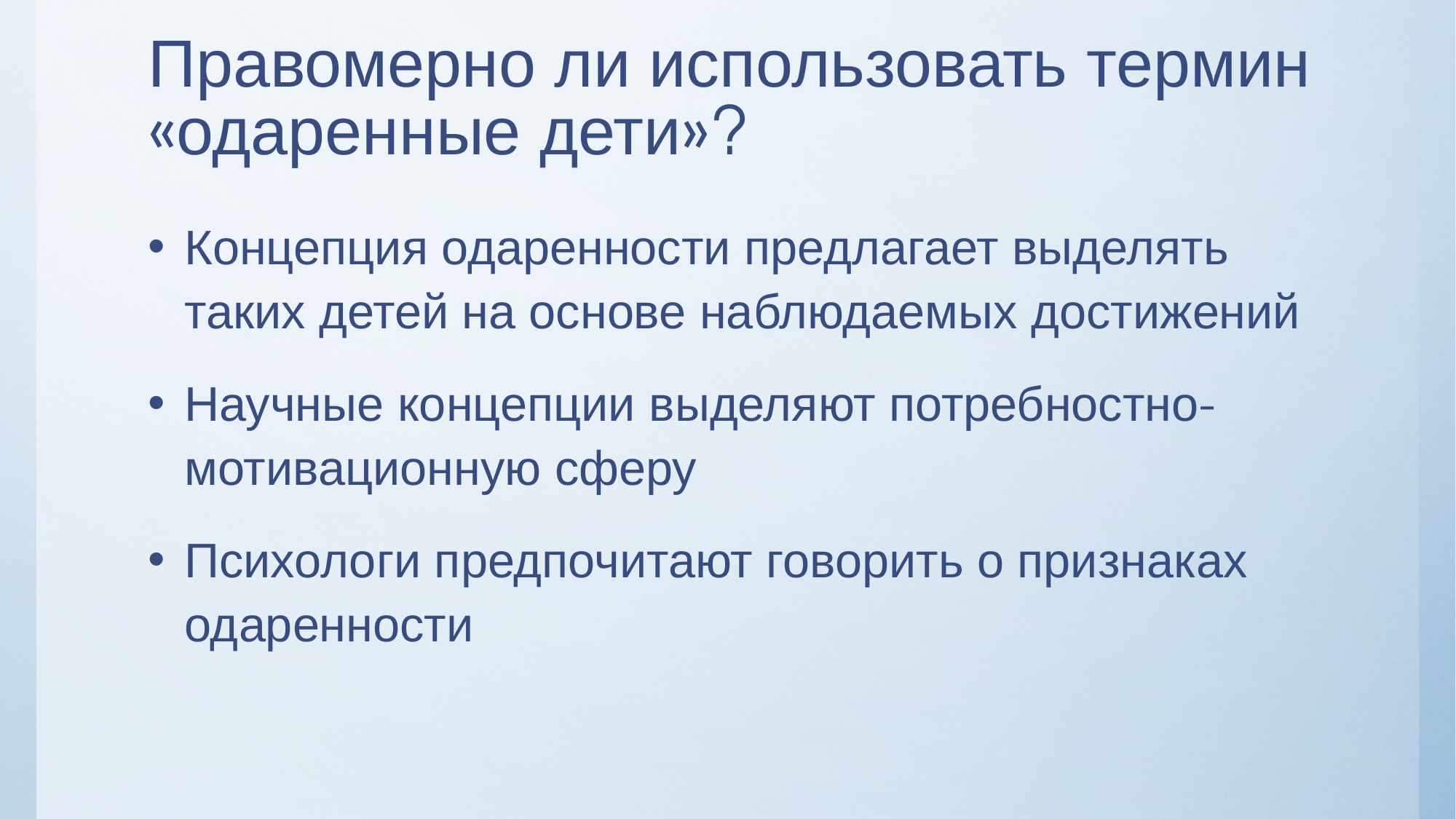

# Правомерно ли использовать термин «одаренные дети»?
Концепция одаренности предлагает выделять таких детей на основе наблюдаемых достижений
Научные концепции выделяют потребностно-мотивационную сферу
Психологи предпочитают говорить о признаках одаренности